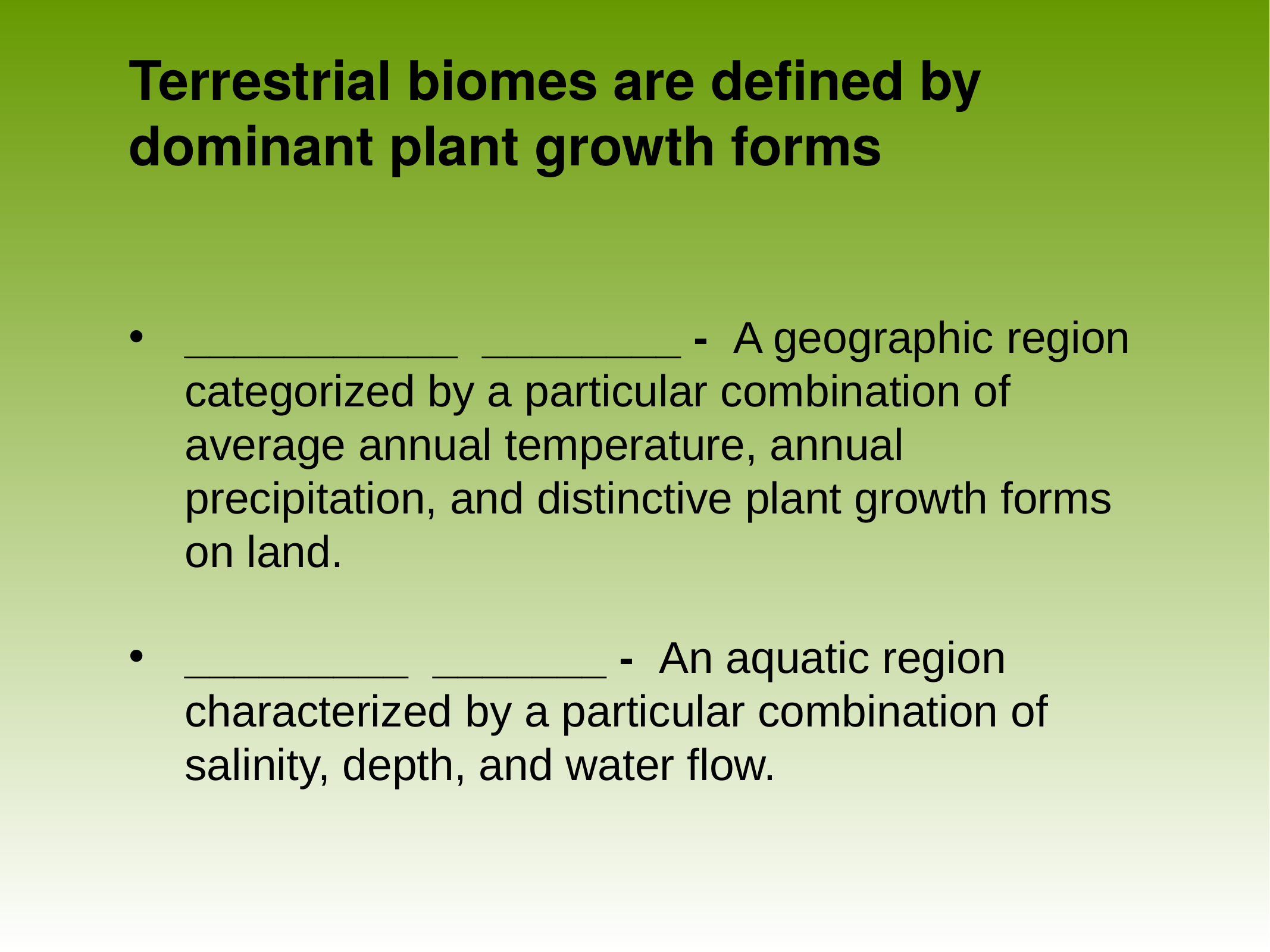

# Terrestrial biomes are defined by dominant plant growth forms
___________  ________ -  A geographic region categorized by a particular combination of average annual temperature, annual precipitation, and distinctive plant growth forms on land.
_________  _______ -  An aquatic region characterized by a particular combination of salinity, depth, and water flow.